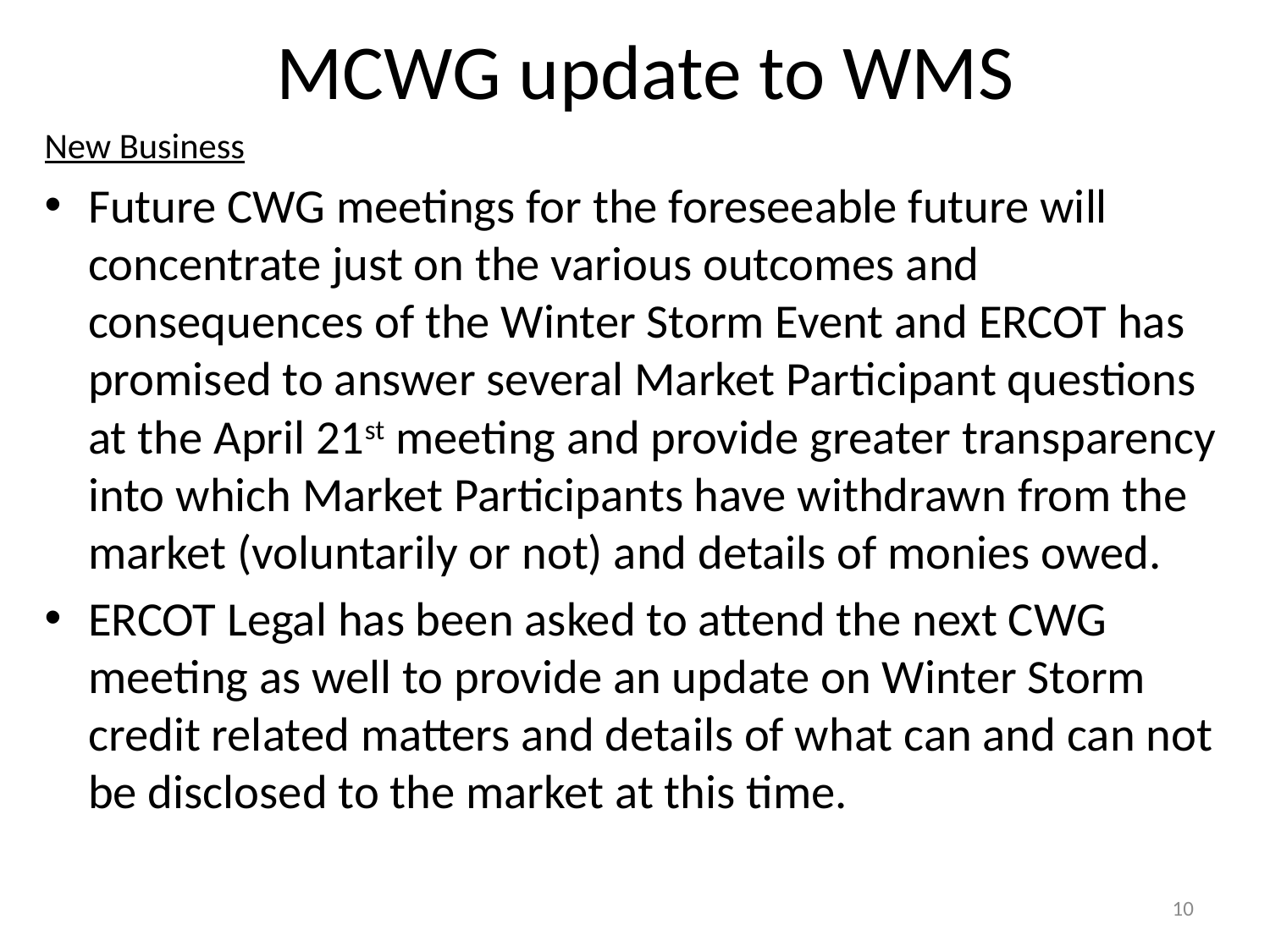

# MCWG update to WMS
New Business
Future CWG meetings for the foreseeable future will concentrate just on the various outcomes and consequences of the Winter Storm Event and ERCOT has promised to answer several Market Participant questions at the April 21st meeting and provide greater transparency into which Market Participants have withdrawn from the market (voluntarily or not) and details of monies owed.
ERCOT Legal has been asked to attend the next CWG meeting as well to provide an update on Winter Storm credit related matters and details of what can and can not be disclosed to the market at this time.

10